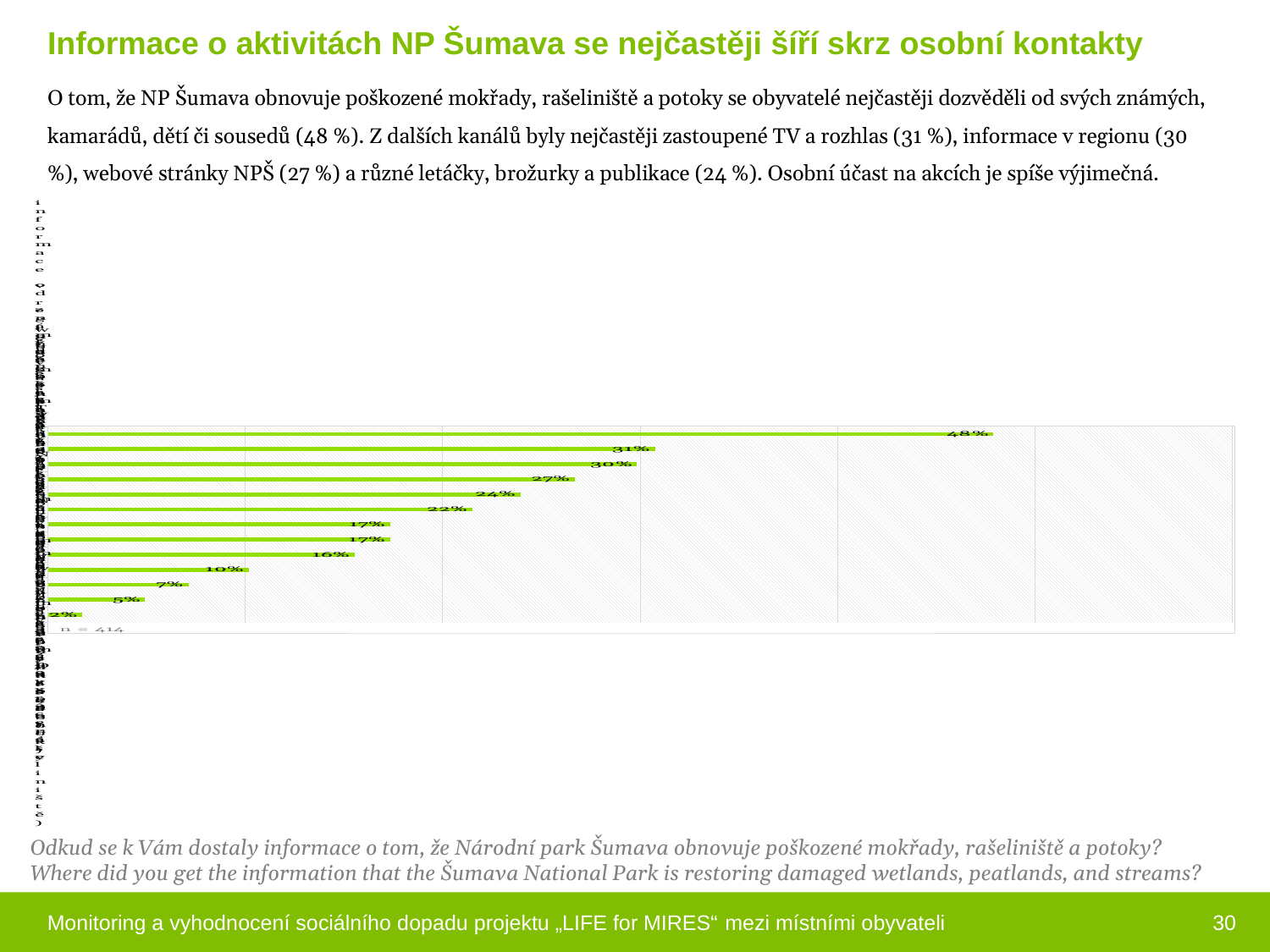

Informace o aktivitách NP Šumava se nejčastěji šíří skrz osobní kontakty
O tom, že NP Šumava obnovuje poškozené mokřady, rašeliniště a potoky se obyvatelé nejčastěji dozvěděli od svých známých, kamarádů, dětí či sousedů (48 %). Z dalších kanálů byly nejčastěji zastoupené TV a rozhlas (31 %), informace v regionu (30 %), webové stránky NPŠ (27 %) a různé letáčky, brožurky a publikace (24 %). Osobní účast na akcích je spíše výjimečná.

### Chart

| Category | Stĺpec2 |
|---|---|
| nic z uvedeného | 0.0174700379382824 |
| účast na dobrovolnické akci (např. Dny pro rašeliniště) | 0.0492911328559769 |
| účast na exkurzích nebo přednáškách | 0.0712471362813098 |
| viděl(a) jsem film Voda ztracená a vrácená | 0.102011775173498 |
| celostátní noviny a časopisy, zpravodajské portály | 0.155457442907165 |
| informační kanály vaší obce (weby, noviny, facebook) | 0.173236152149534 |
| časopis Šumava | 0.173571644936872 |
| facebookový profil Národního parku Šumava | 0.215023029048167 |
| různé letáčky, brožurky nebo publikace | 0.239384437404758 |
| webové stránky Národního parku Šumava | 0.267169007429204 |
| informace v regionu (z jiných obcí, od regionálních novin apod.) | 0.298425117664714 |
| TV, rozhlas | 0.307558550147131 |
| od známých, kamarádů, dětí či sousedů | 0.479065530696149 |
Odkud se k Vám dostaly informace o tom, že Národní park Šumava obnovuje poškozené mokřady, rašeliniště a potoky?
Where did you get the information that the Šumava National Park is restoring damaged wetlands, peatlands, and streams?

Monitoring a vyhodnocení sociálního dopadu projektu „LIFE for MIRES“ mezi místními obyvateli
30